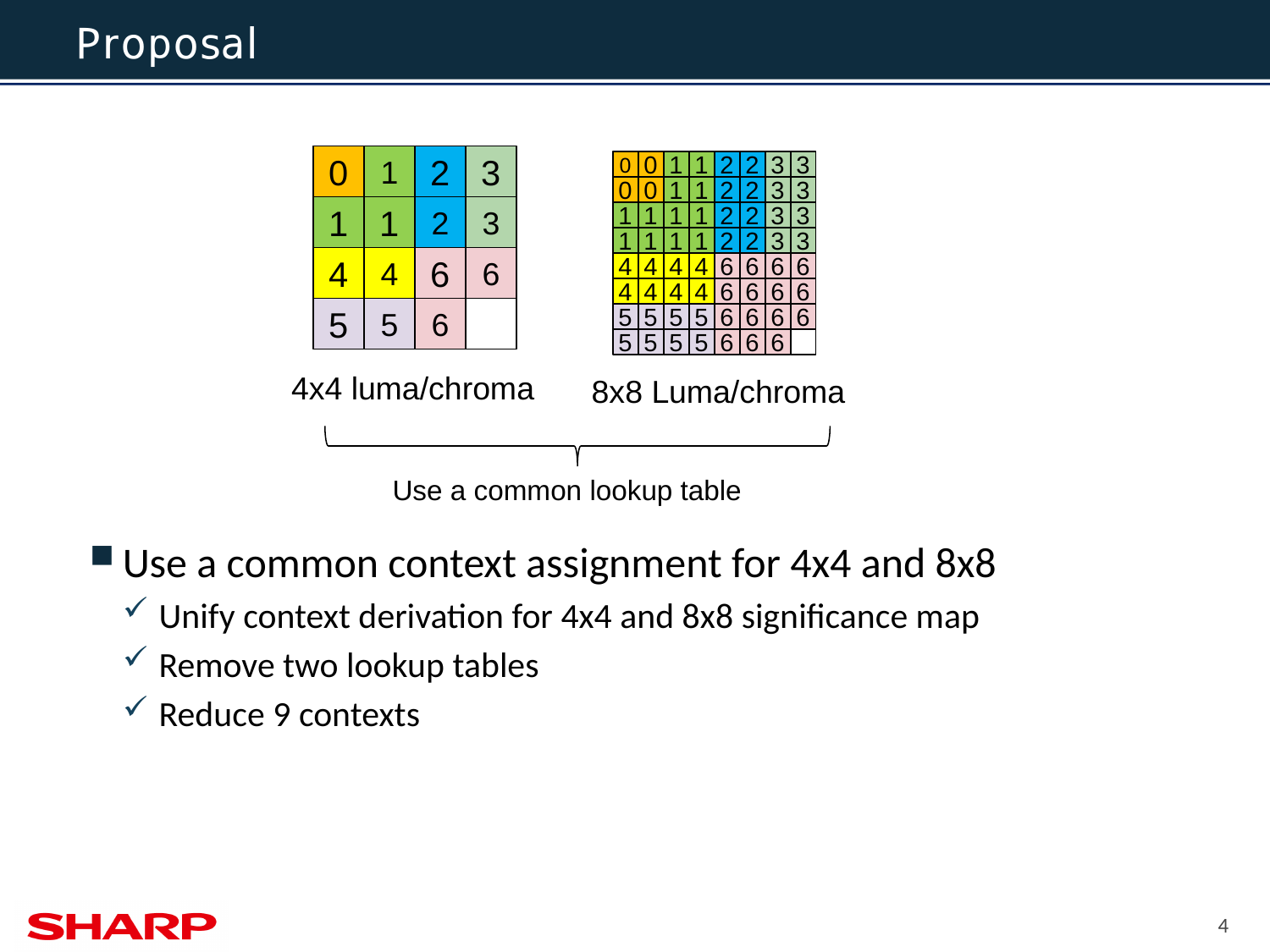

# Proposal

Use a common context assignment for 4x4 and 8x8
Unify context derivation for 4x4 and 8x8 significance map
Remove two lookup tables
Reduce 9 contexts
0
1
2
3
1
1
2
3
4
4
6
6
5
5
6

4x4 luma/chroma
0
0
1
1
2
2
3
3
0
0
1
1
2
2
3
3
1
1
1
1
2
2
3
3
1
1
1
1
2
2
3
3
4
4
4
4
6
6
6
6
4
4
4
4
6
6
6
6
5
5
5
5
6
6
6
6
5
5
5
5
6
6
6

8x8 Luma/chroma

Use a common lookup table
4